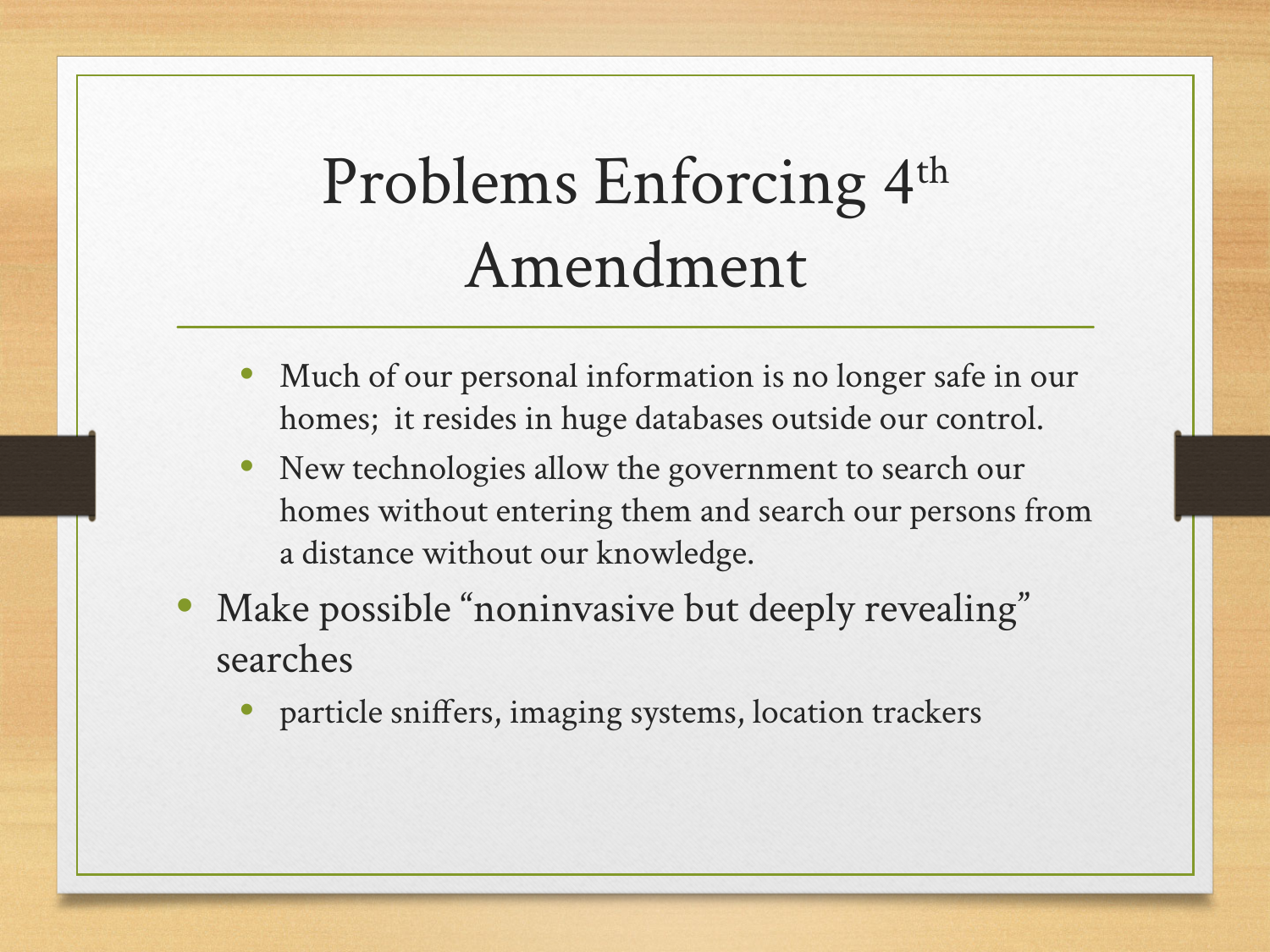

# Problems Enforcing 4th Amendment
Much of our personal information is no longer safe in our homes;  it resides in huge databases outside our control.
New technologies allow the government to search our homes without entering them and search our persons from a distance without our knowledge.
Make possible “noninvasive but deeply revealing” searches
particle sniffers, imaging systems, location trackers